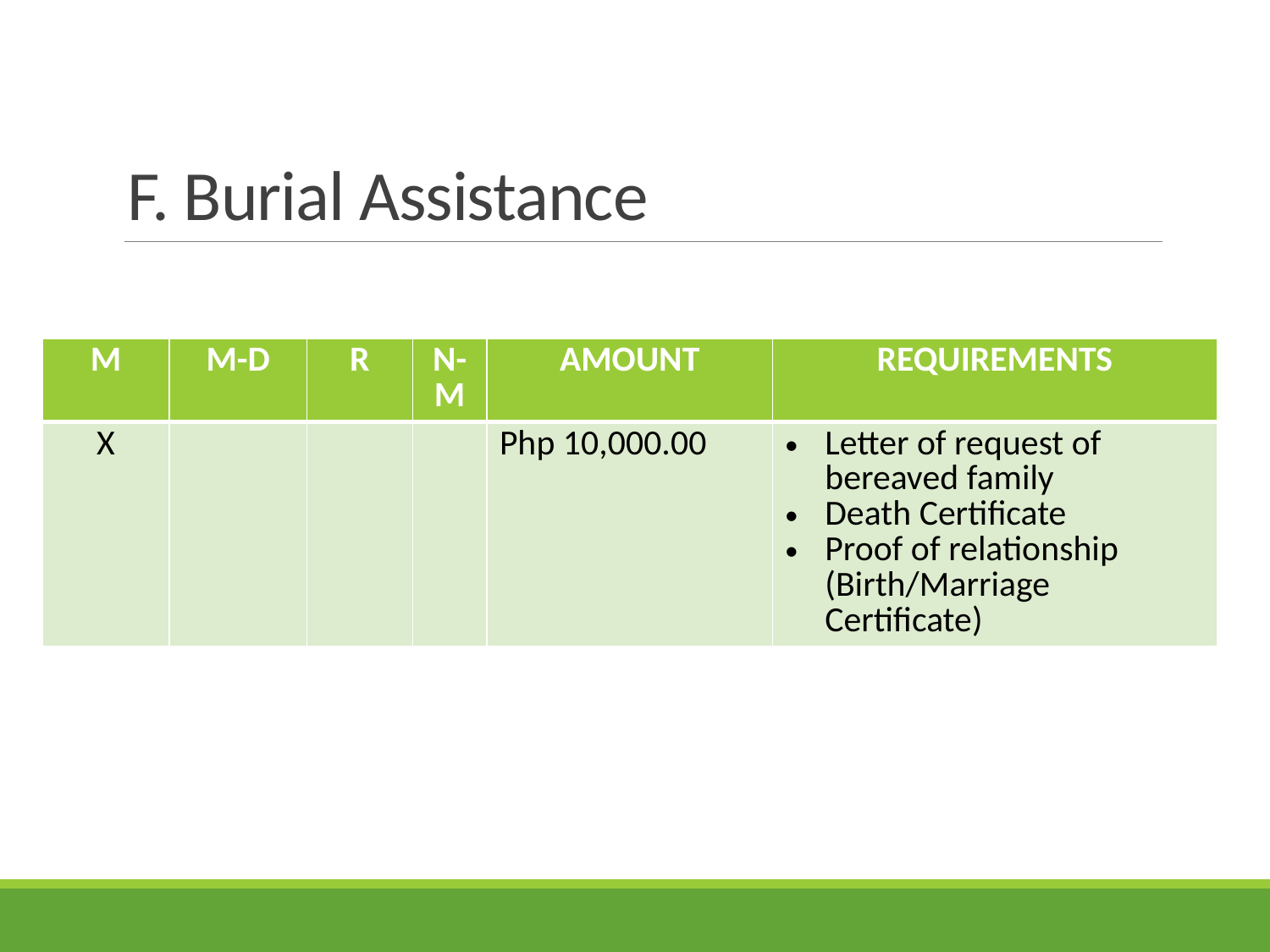

# F. Burial Assistance
| M | M-D | R | N-M | AMOUNT | REQUIREMENTS |
| --- | --- | --- | --- | --- | --- |
| X |  |  |  | Php 10,000.00 | Letter of request of bereaved family Death Certificate Proof of relationship (Birth/Marriage Certificate) |